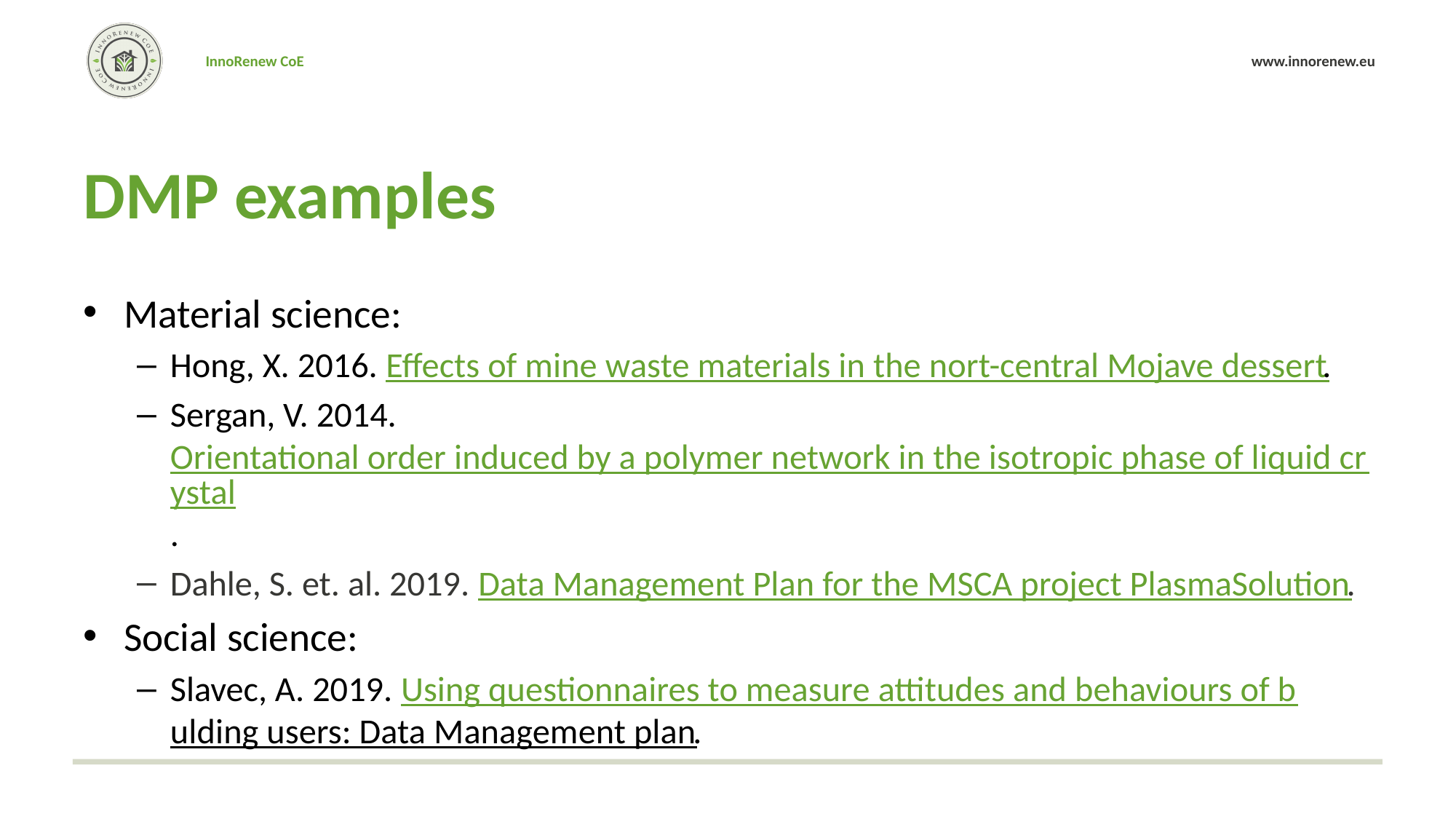

# DMP examples
Material science:
Hong, X. 2016. Effects of mine waste materials in the nort-central Mojave dessert.
Sergan, V. 2014. Orientational order induced by a polymer network in the isotropic phase of liquid crystal.
Dahle, S. et. al. 2019. Data Management Plan for the MSCA project PlasmaSolution.
Social science:
Slavec, A. 2019. Using questionnaires to measure attitudes and behaviours of bulding users: Data Management plan.
Jan 2020
rd-alliance.org 		@resdatall | @rda_europe
23